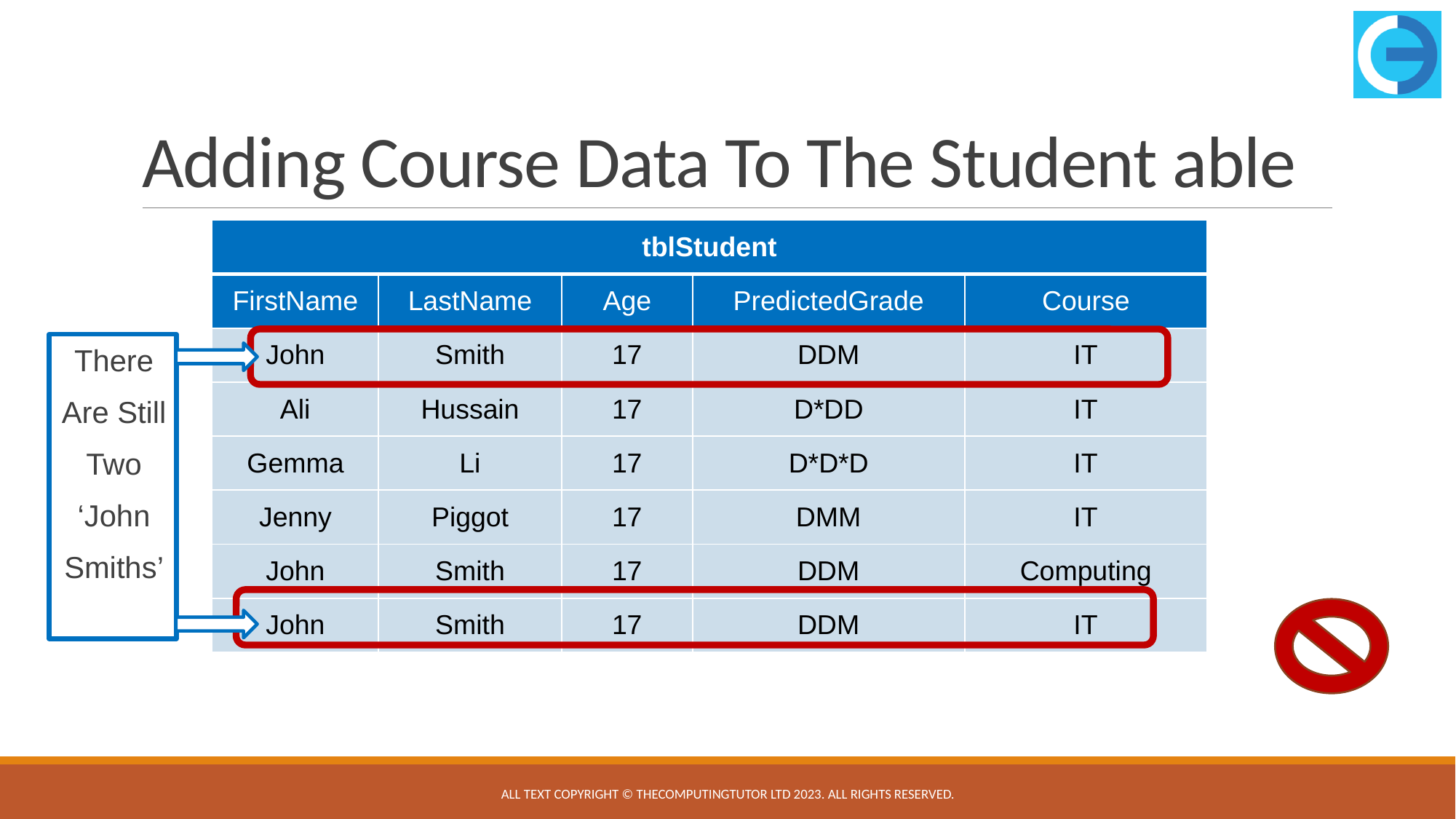

# Adding Course Data To The Student able
| tblStudent |  |  |  |  |
| --- | --- | --- | --- | --- |
| FirstName | LastName | Age | PredictedGrade | Course |
| John | Smith | 17 | DDM | IT |
| Ali | Hussain | 17 | D\*DD | IT |
| Gemma | Li | 17 | D\*D\*D | IT |
| Jenny | Piggot | 17 | DMM | IT |
| John | Smith | 17 | DDM | Computing |
| John | Smith | 17 | DDM | IT |

There
Are Still
Two
‘John
Smiths’

All text copyright © TheComputingTutor Ltd 2023. All rights Reserved.